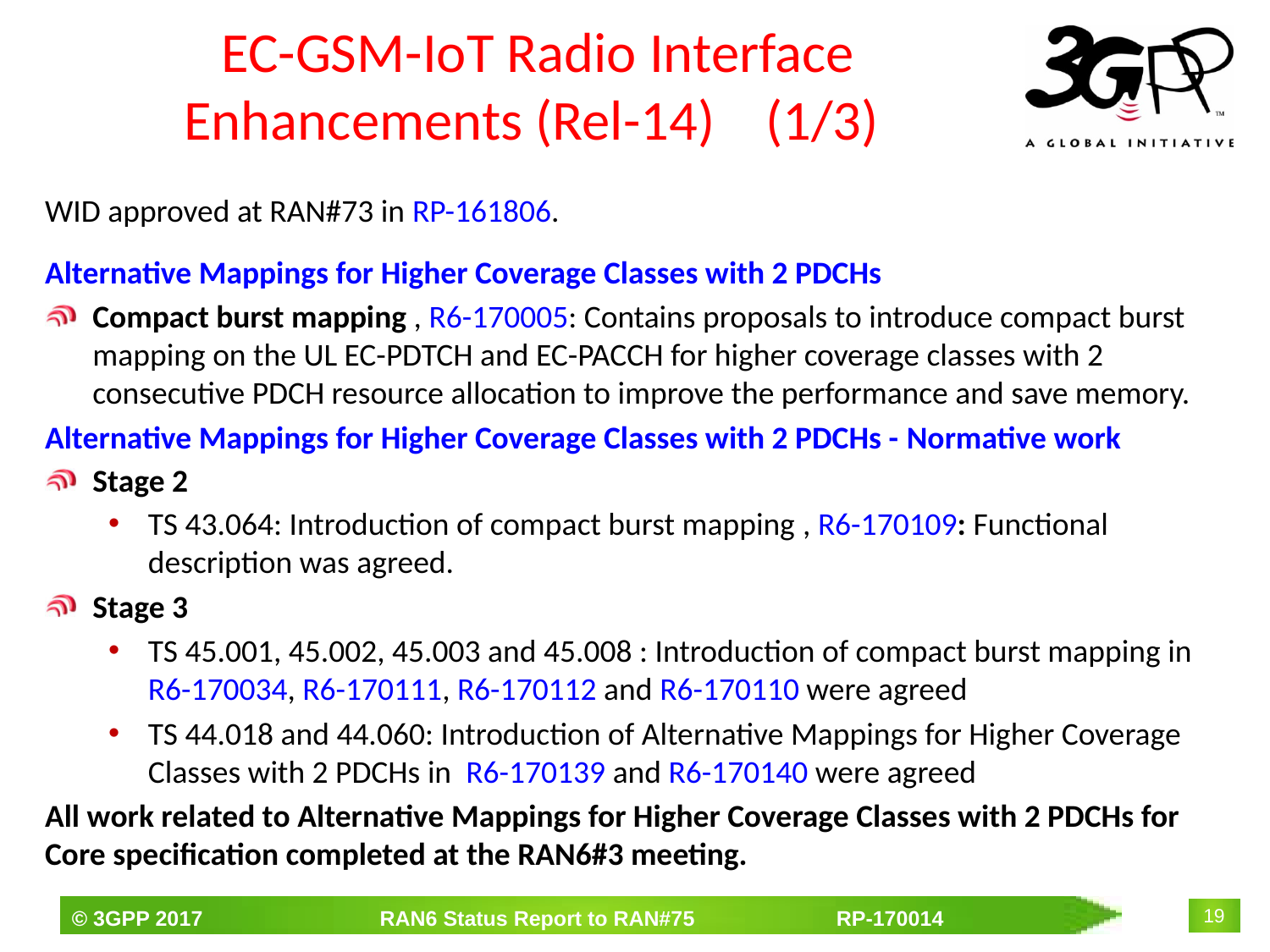

# EC-GSM-IoT Radio Interface Enhancements (Rel-14)    (1/3)
WID approved at RAN#73 in RP-161806.

Alternative Mappings for Higher Coverage Classes with 2 PDCHs
Compact burst mapping , R6-170005: Contains proposals to introduce compact burst mapping on the UL EC-PDTCH and EC-PACCH for higher coverage classes with 2 consecutive PDCH resource allocation to improve the performance and save memory.
Alternative Mappings for Higher Coverage Classes with 2 PDCHs - Normative work
Stage 2
TS 43.064: Introduction of compact burst mapping , R6-170109: Functional description was agreed.
Stage 3
TS 45.001, 45.002, 45.003 and 45.008 : Introduction of compact burst mapping in R6-170034, R6-170111, R6-170112 and R6-170110 were agreed
TS 44.018 and 44.060: Introduction of Alternative Mappings for Higher Coverage Classes with 2 PDCHs in  R6-170139 and R6-170140 were agreed
All work related to Alternative Mappings for Higher Coverage Classes with 2 PDCHs for Core specification completed at the RAN6#3 meeting.